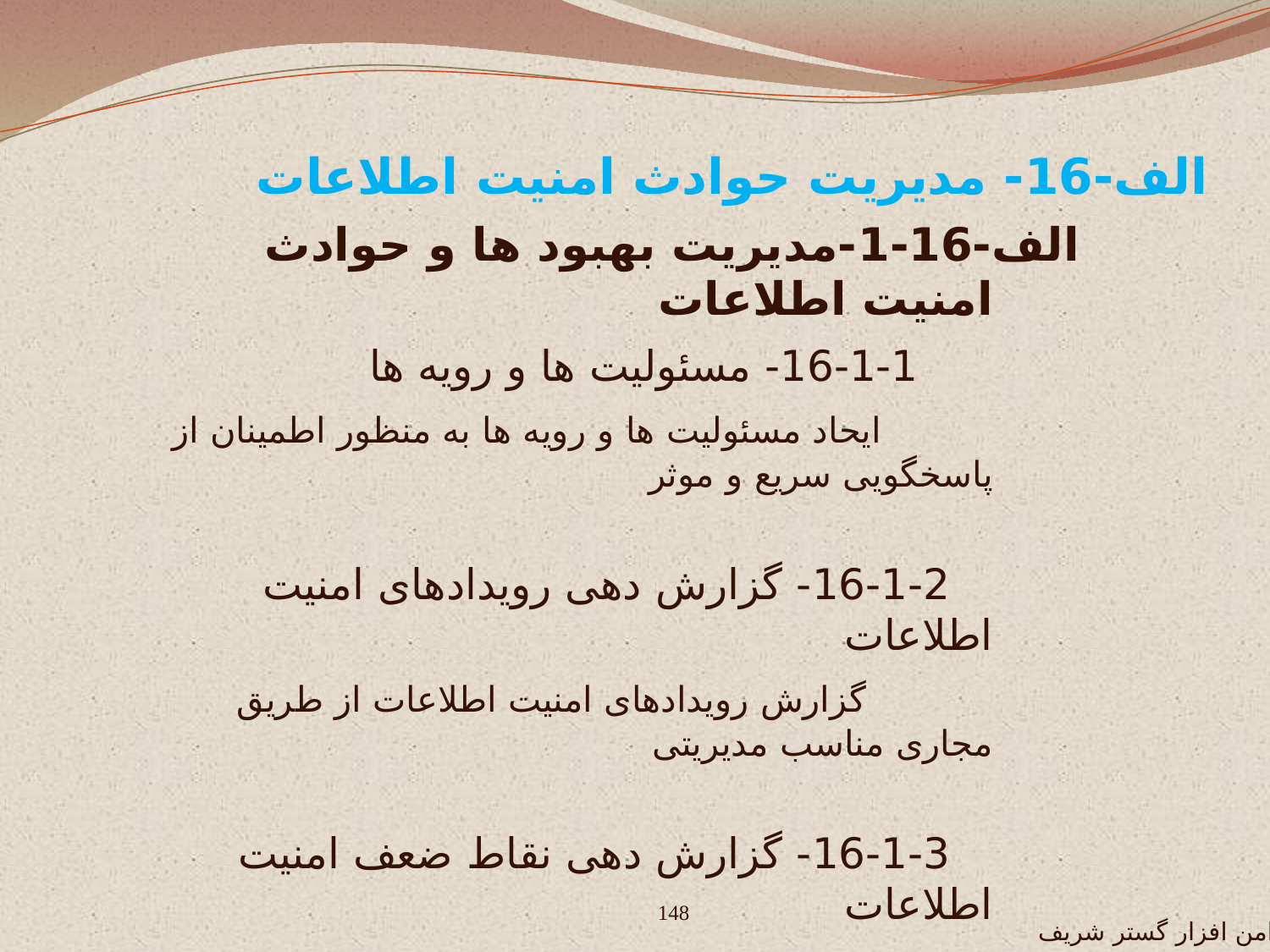

الف-16- مدیریت حوادث امنیت اطلاعات
        الف-16-1-مدیریت بهبود ها و حوادث امنیت اطلاعات
                  16-1-1- مسئولیت ها و رویه ها
                      ایحاد مسئولیت ها و رویه ها به منظور اطمینان از پاسخگویی سریع و موثر

                     16-1-2- گزارش دهی رویدادهای امنیت اطلاعات
                       گزارش رویدادهای امنیت اطلاعات از طریق مجاری مناسب مدیریتی

                     16-1-3- گزارش دهی نقاط ضعف امنیت اطلاعات
                       کارمندان استفاده کننده از سیستم ها ملزم به یادداشت هر گونه نقطه ضعف امنیتی می باشند